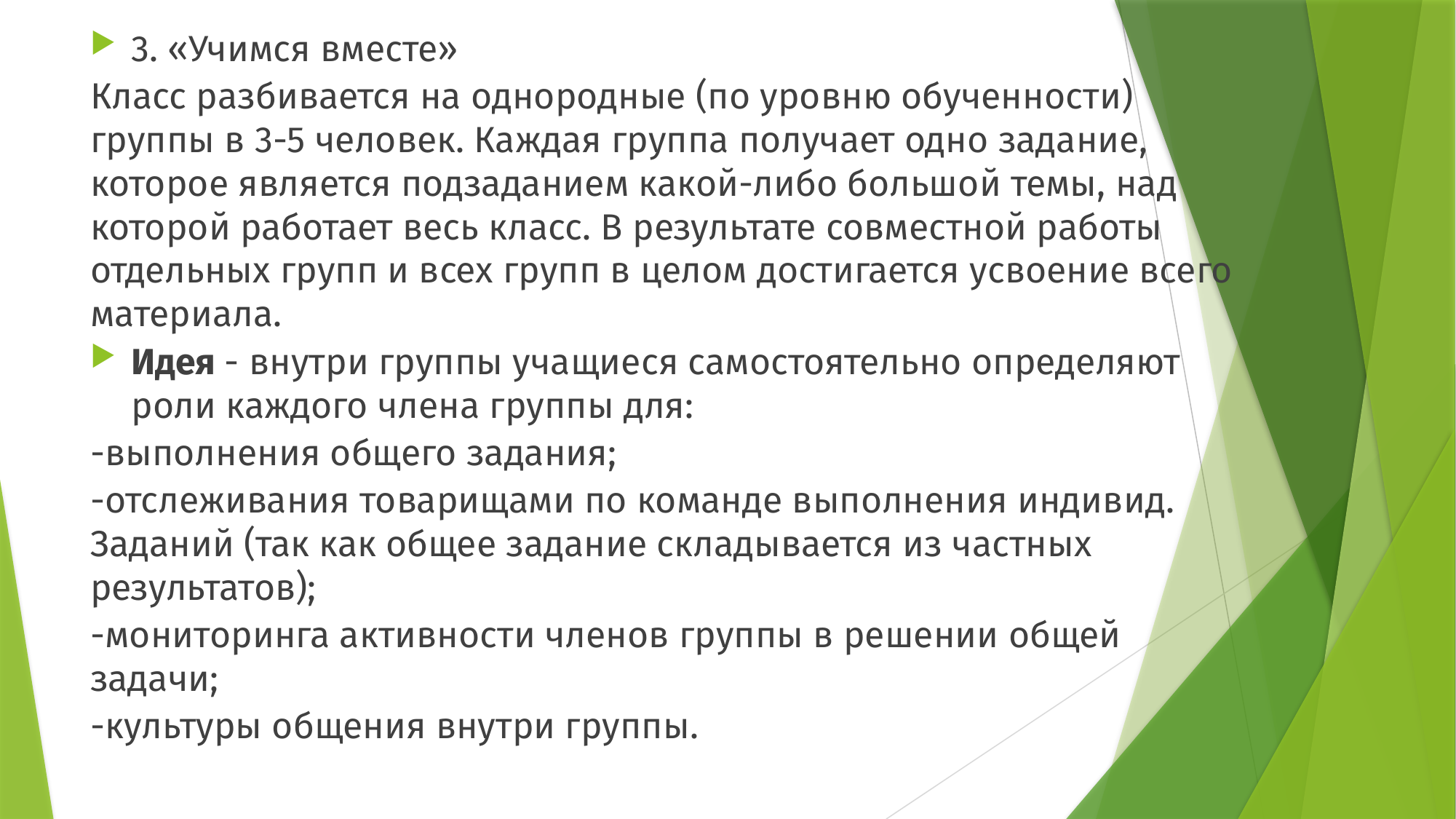

3. «Учимся вместе»
Класс разбивается на однородные (по уровню обученности) группы в 3-5 человек. Каждая группа получает одно задание, которое является подзаданием какой-либо большой темы, над которой работает весь класс. В результате совместной работы отдельных групп и всех групп в целом достигается усвоение всего материала.
Идея - внутри группы учащиеся самостоятельно определяют роли каждого члена группы для:
-выполнения общего задания;
-отслеживания товарищами по команде выполнения индивид. Заданий (так как общее задание складывается из частных результатов);
-мониторинга активности членов группы в решении общей задачи;
-культуры общения внутри группы.